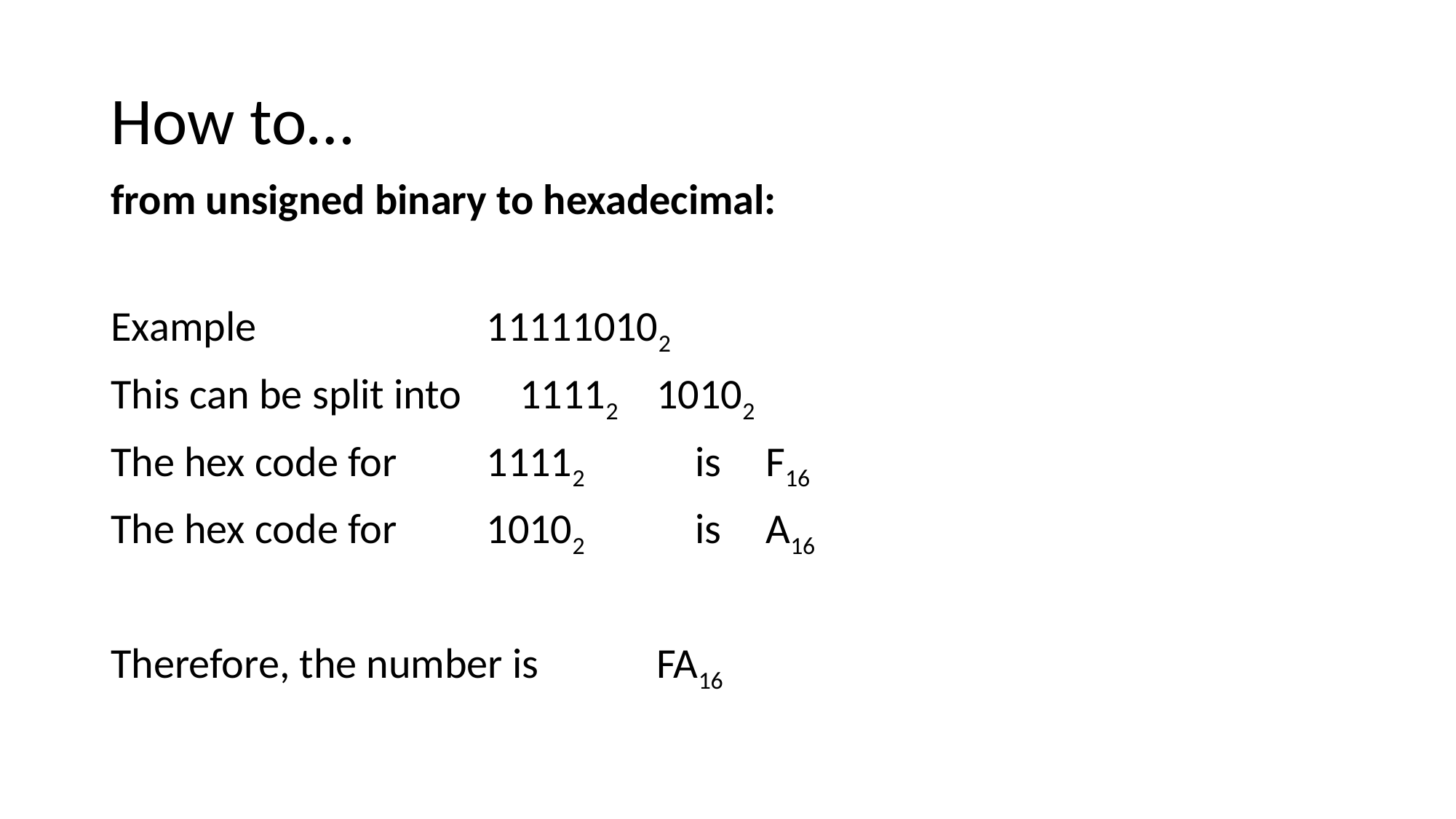

# How to…
from unsigned binary to hexadecimal:

Example 		     111110102
This can be split into      11112	10102
The hex code for 	     11112	    is 	F16
The hex code for 	     10102	    is 	A16

Therefore, the number is		FA16